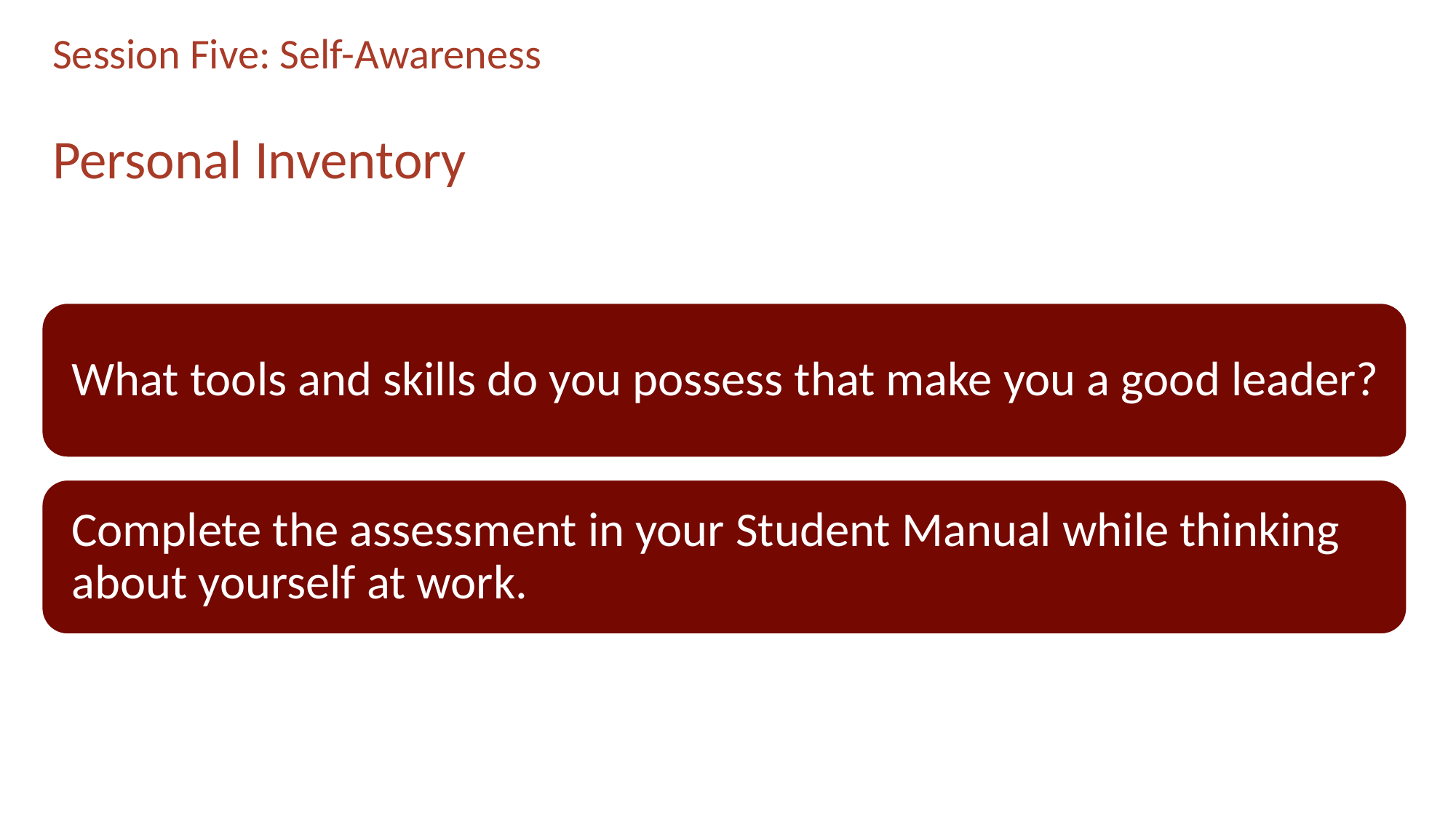

# Session Five: Self-Awareness
Personal Inventory
What tools and skills do you possess that make you a good leader?
Complete the assessment in your Student Manual while thinking about yourself at work.